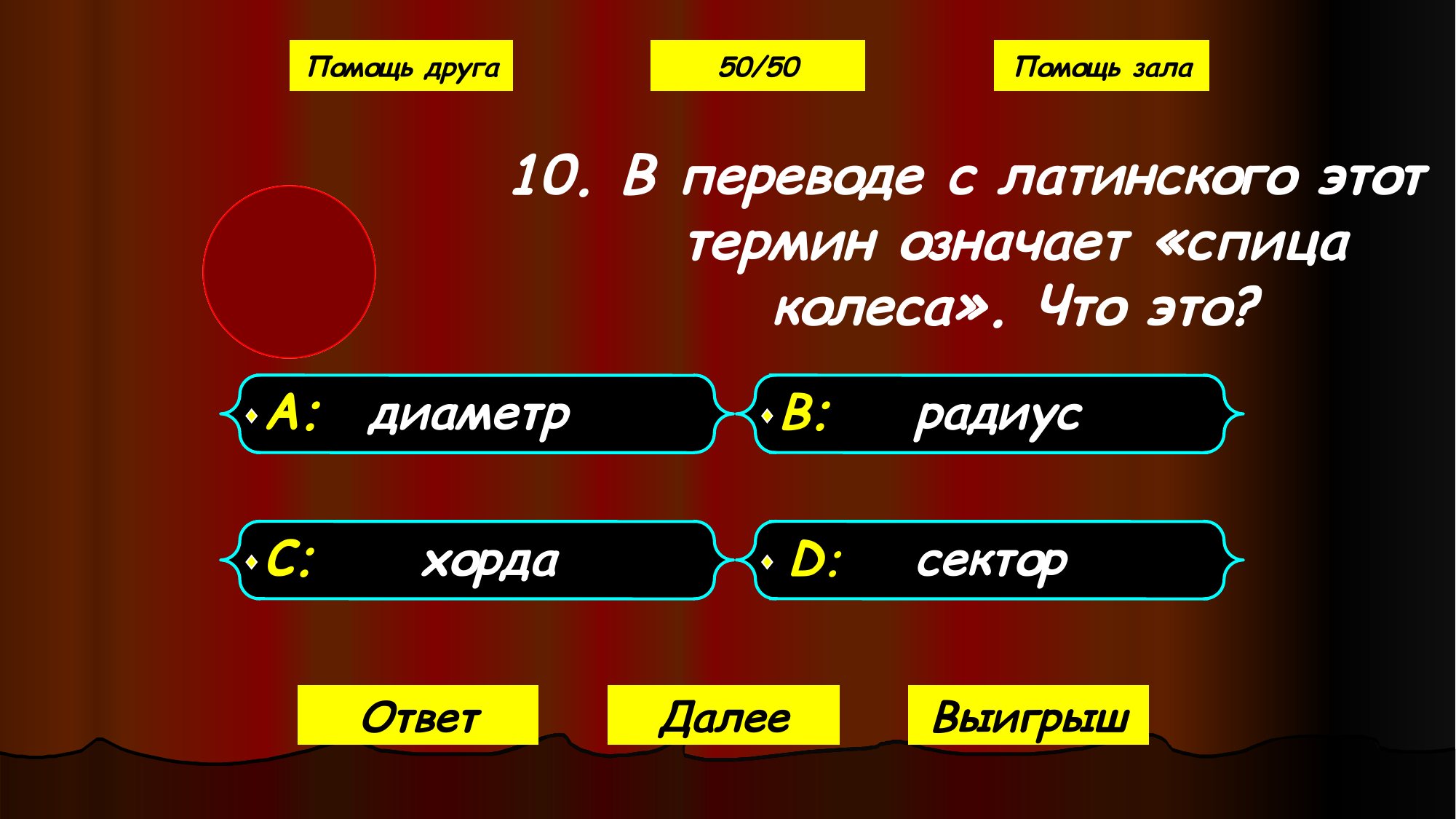

Помощь друга
50/50
Помощь зала
10. В переводе с латинского этот термин означает «спица колеса». Что это?

А:   диаметр
В:    радиус

С:     хорда

D:    сектор

Ответ
Далее
Выигрыш